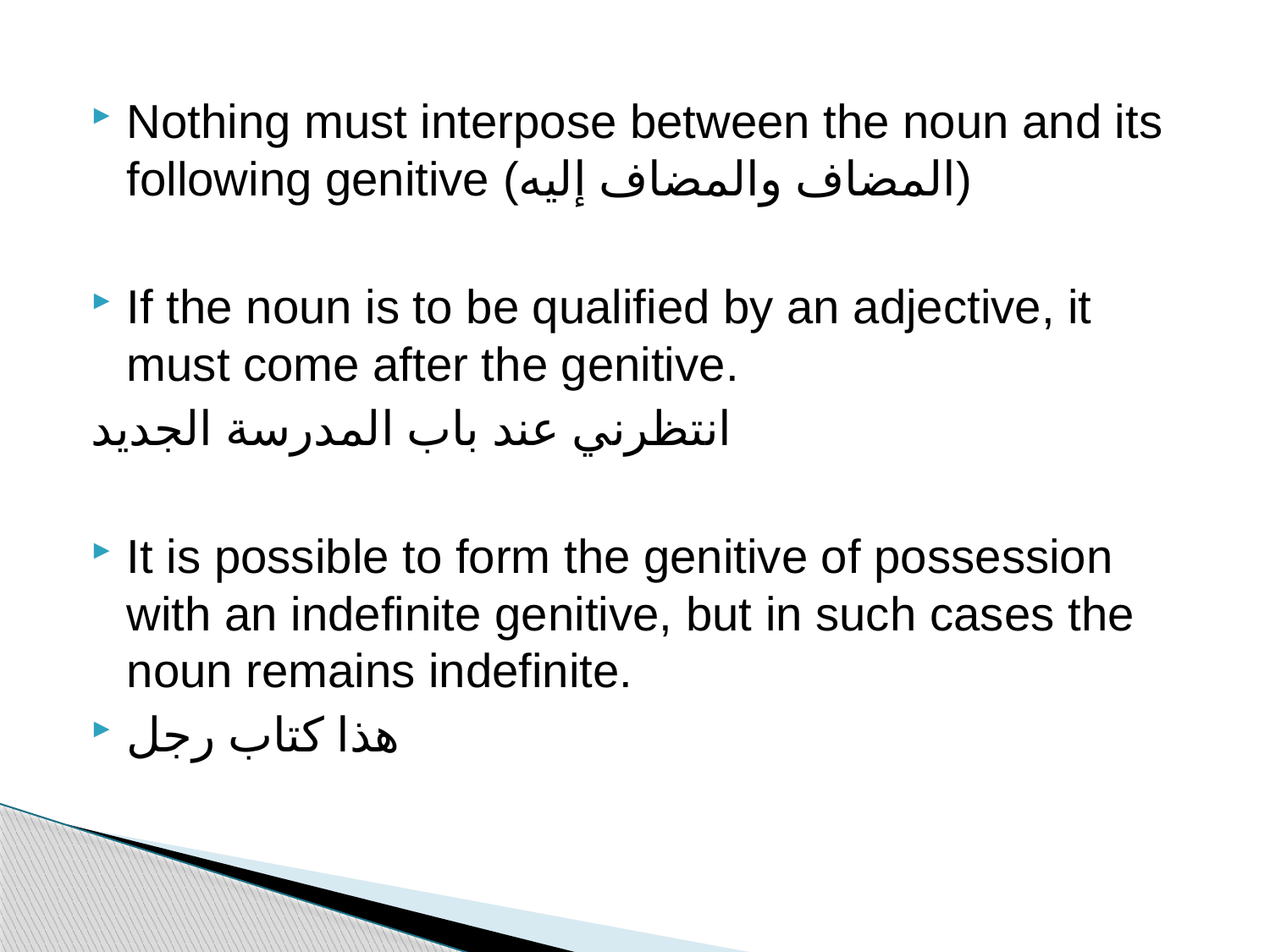

Nothing must interpose between the noun and its following genitive (المضاف والمضاف إليه)

If the noun is to be qualified by an adjective, it must come after the genitive.
انتظرني عند باب المدرسة الجديد

It is possible to form the genitive of possession with an indefinite genitive, but in such cases the noun remains indefinite.
هذا كتاب رجل